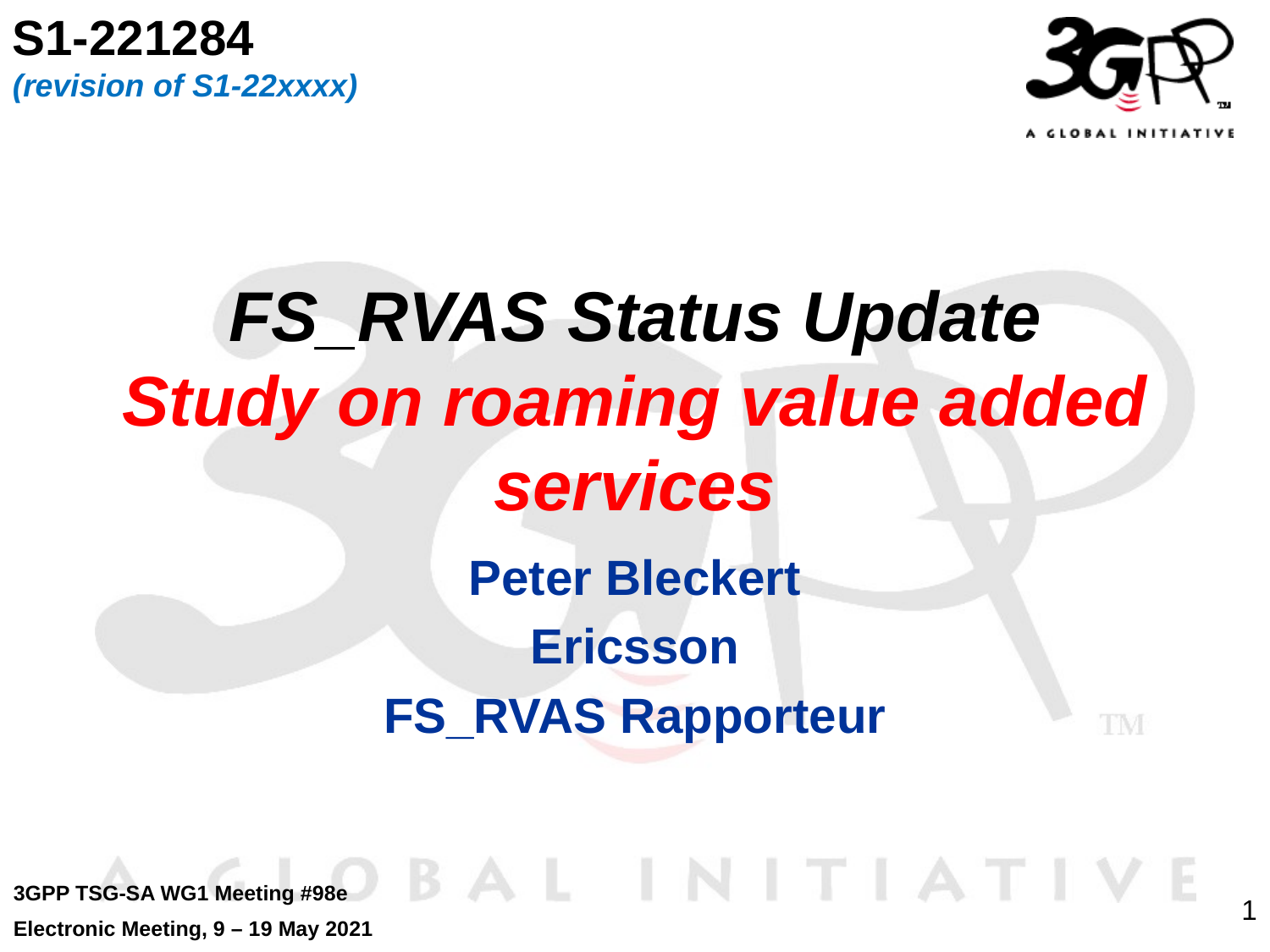

S1-221284
(revision of S1-22xxxx)
# FS_RVAS Status Update Study on roaming value added services
Peter Bleckert
Ericsson
FS_RVAS Rapporteur
3GPP TSG-SA WG1 Meeting #98e
Electronic Meeting, 9 – 19 May 2021
1